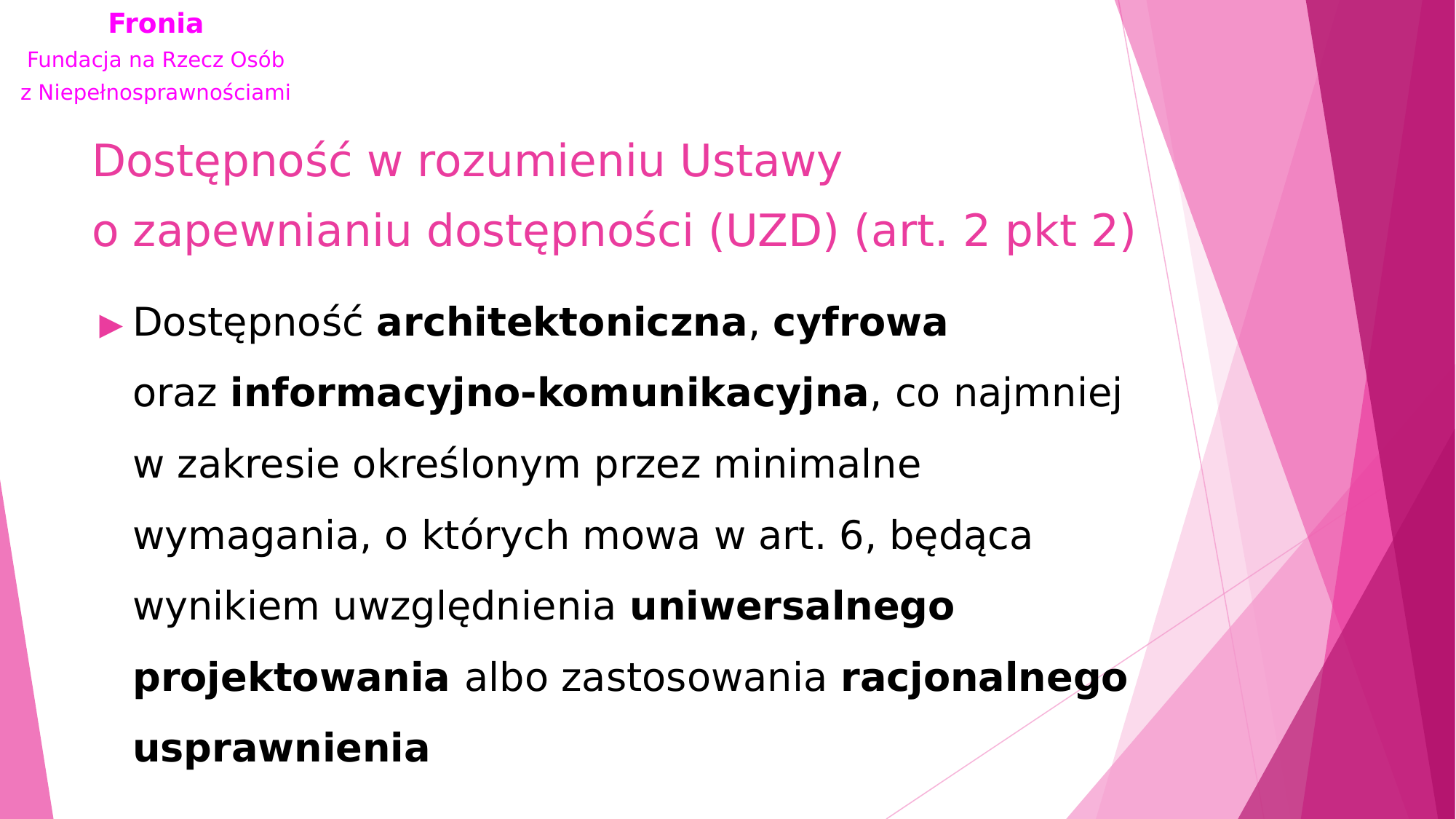

# Dostępność w rozumieniu Ustawy o zapewnianiu dostępności (UZD) (art. 2 pkt 2)
Dostępność architektoniczna, cyfrowa oraz informacyjno-komunikacyjna, co najmniej w zakresie określonym przez minimalne wymagania, o których mowa w art. 6, będąca wynikiem uwzględnienia uniwersalnego projektowania albo zastosowania racjonalnego usprawnienia